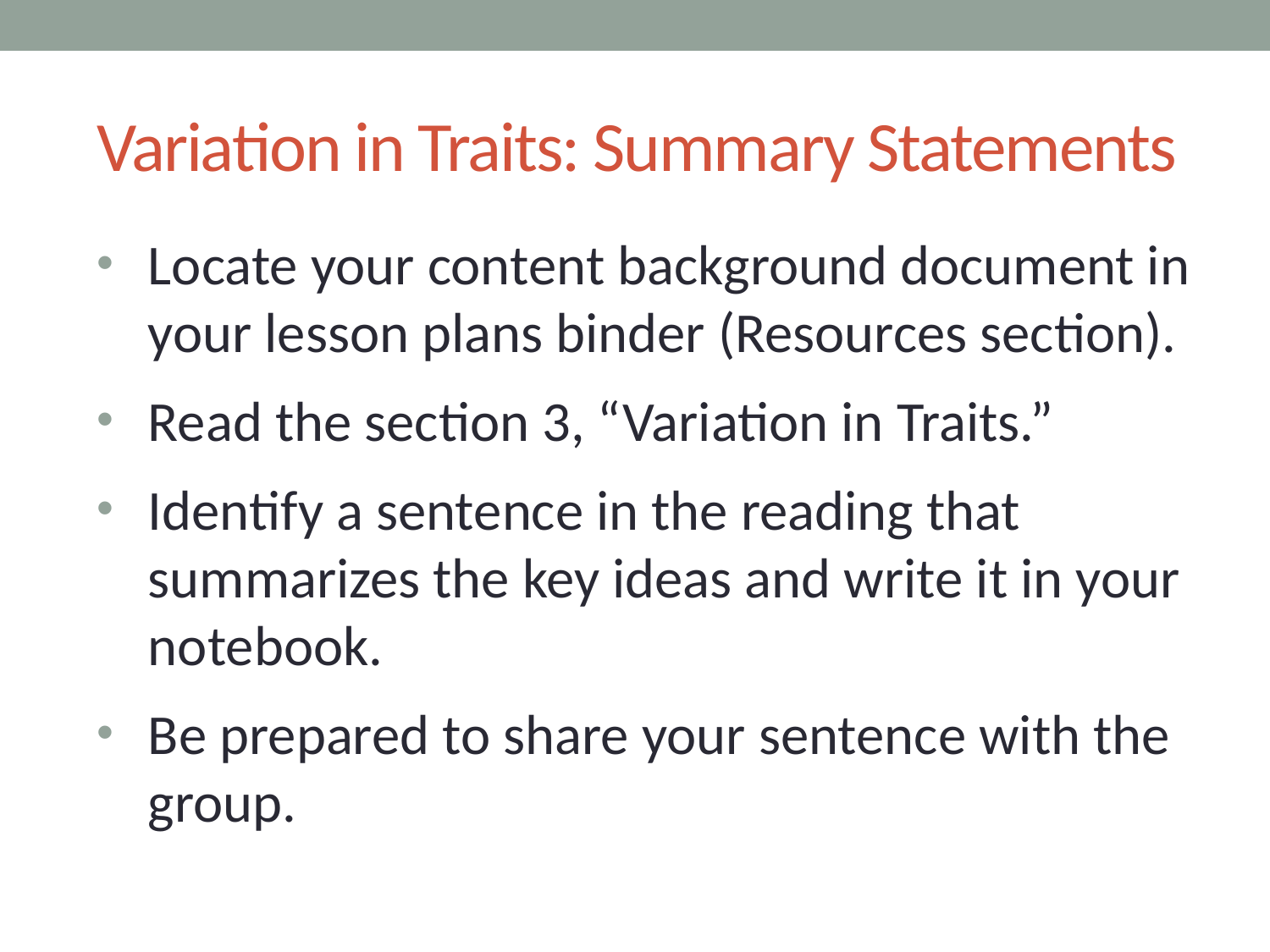

# Variation in Traits: Summary Statements
Locate your content background document in your lesson plans binder (Resources section).
Read the section 3, “Variation in Traits.”
Identify a sentence in the reading that summarizes the key ideas and write it in your notebook.
Be prepared to share your sentence with the group.